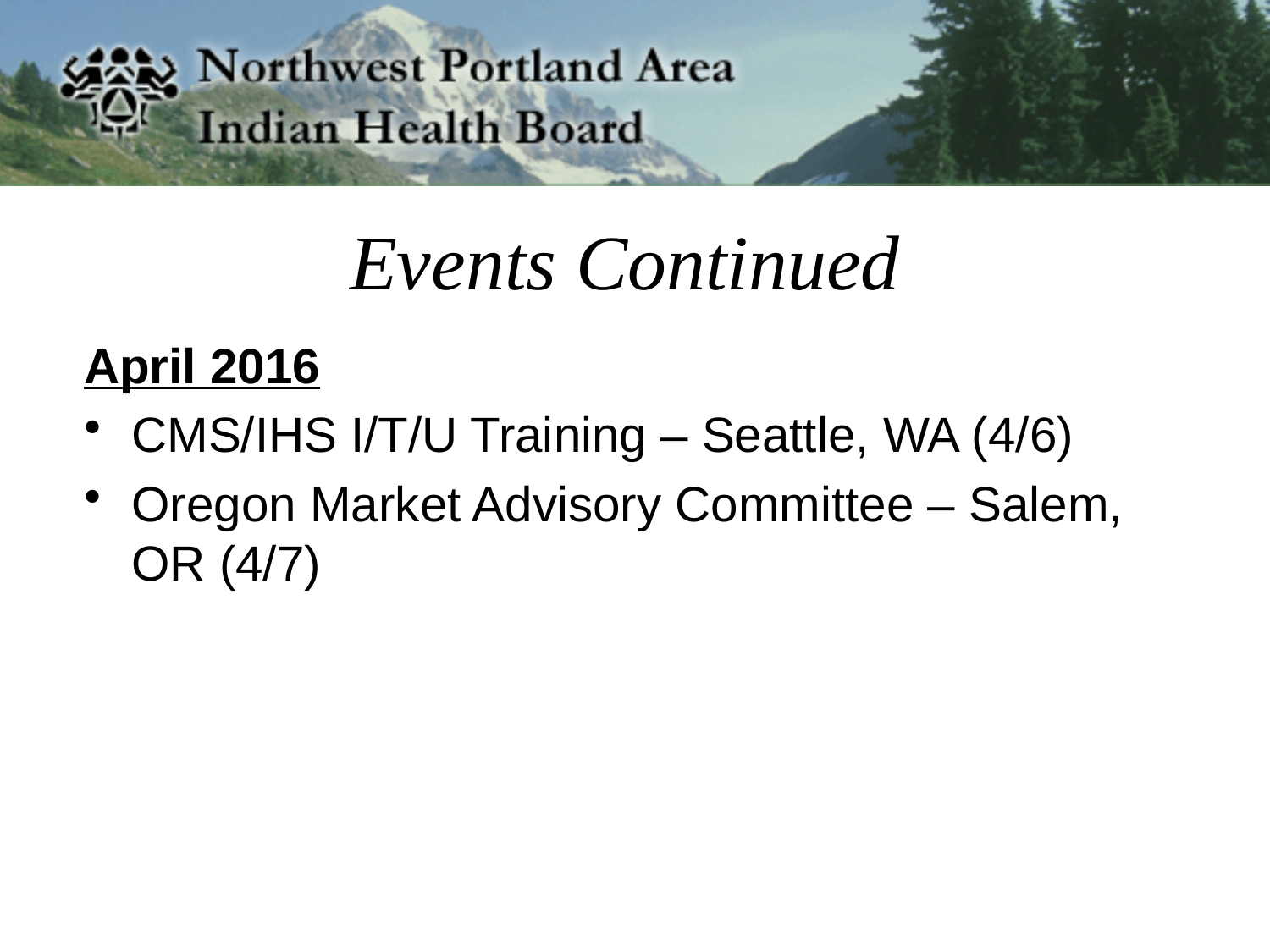

# Events Continued
April 2016
CMS/IHS I/T/U Training – Seattle, WA (4/6)
Oregon Market Advisory Committee – Salem, OR (4/7)